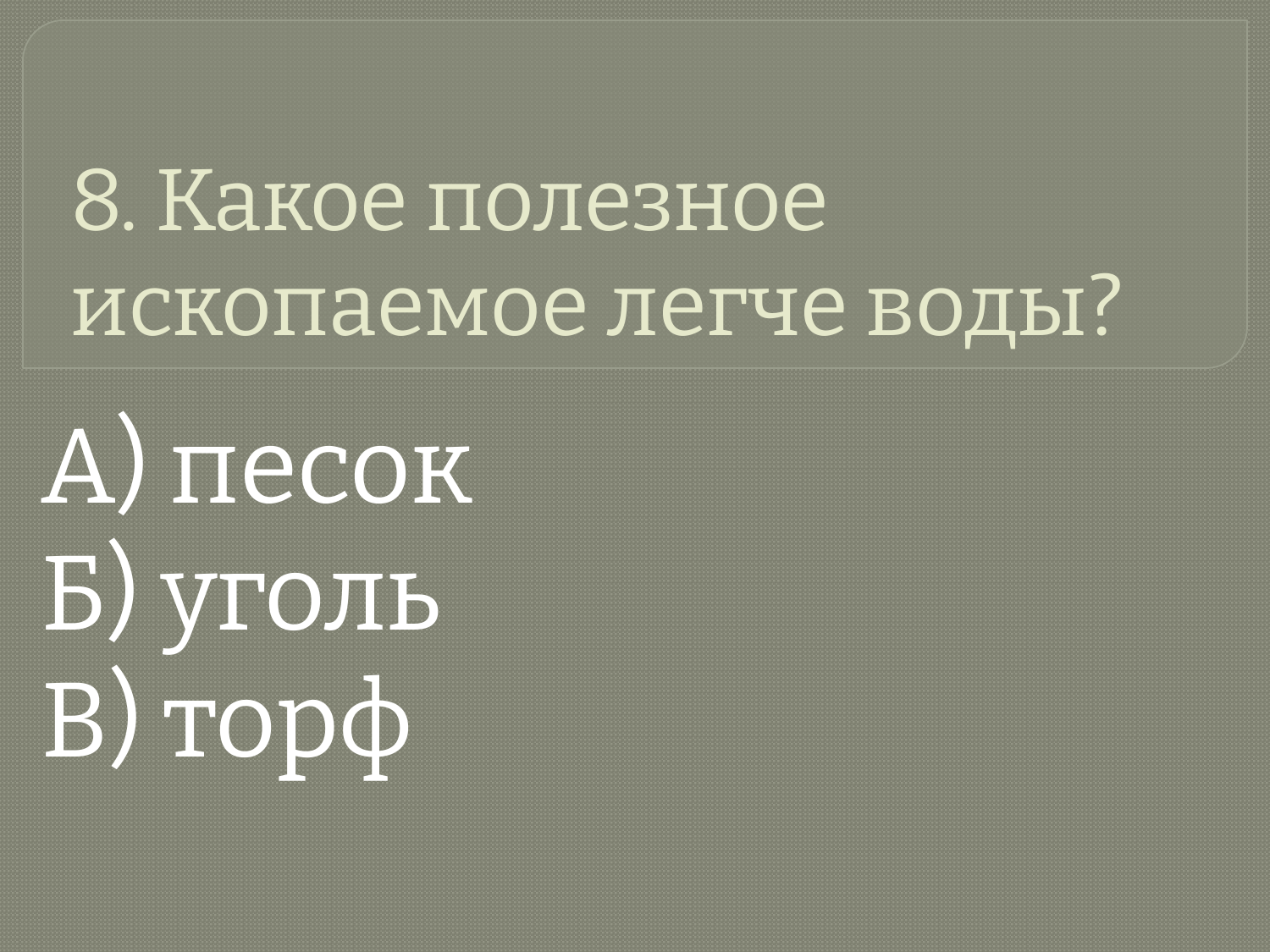

# 8. Какое полезное ископаемое легче воды?
А) песок
Б) уголь
В) торф